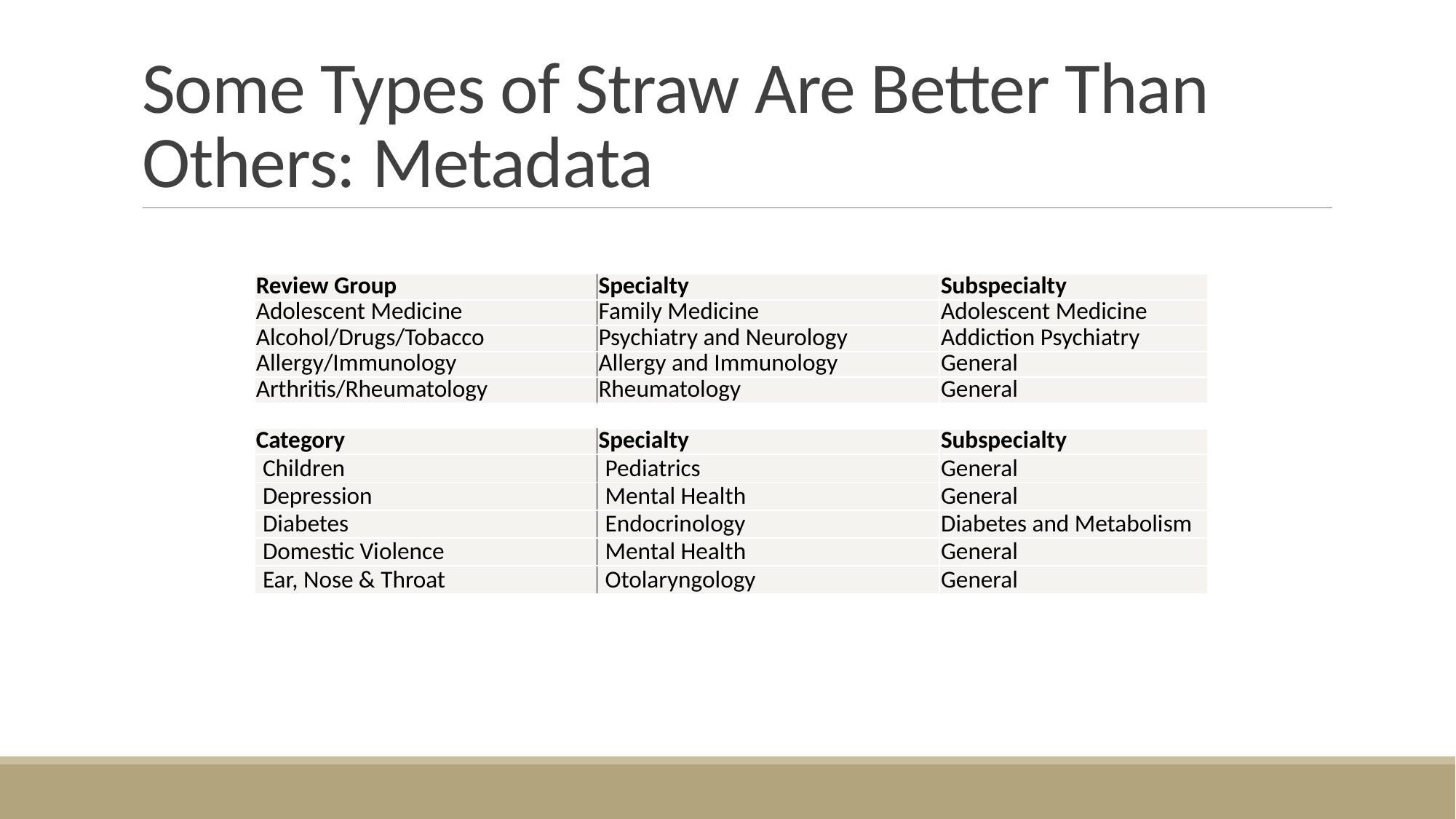

# Some Types of Straw Are Better Than Others: Metadata
| Review Group | Specialty | Subspecialty |
| --- | --- | --- |
| Adolescent Medicine | Family Medicine | Adolescent Medicine |
| Alcohol/Drugs/Tobacco | Psychiatry and Neurology | Addiction Psychiatry |
| Allergy/Immunology | Allergy and Immunology | General |
| Arthritis/Rheumatology | Rheumatology | General |
|  |  |  |
| Category | Specialty | Subspecialty |
| Children | Pediatrics | General |
| Depression | Mental Health | General |
| Diabetes | Endocrinology | Diabetes and Metabolism |
| Domestic Violence | Mental Health | General |
| Ear, Nose & Throat | Otolaryngology | General |